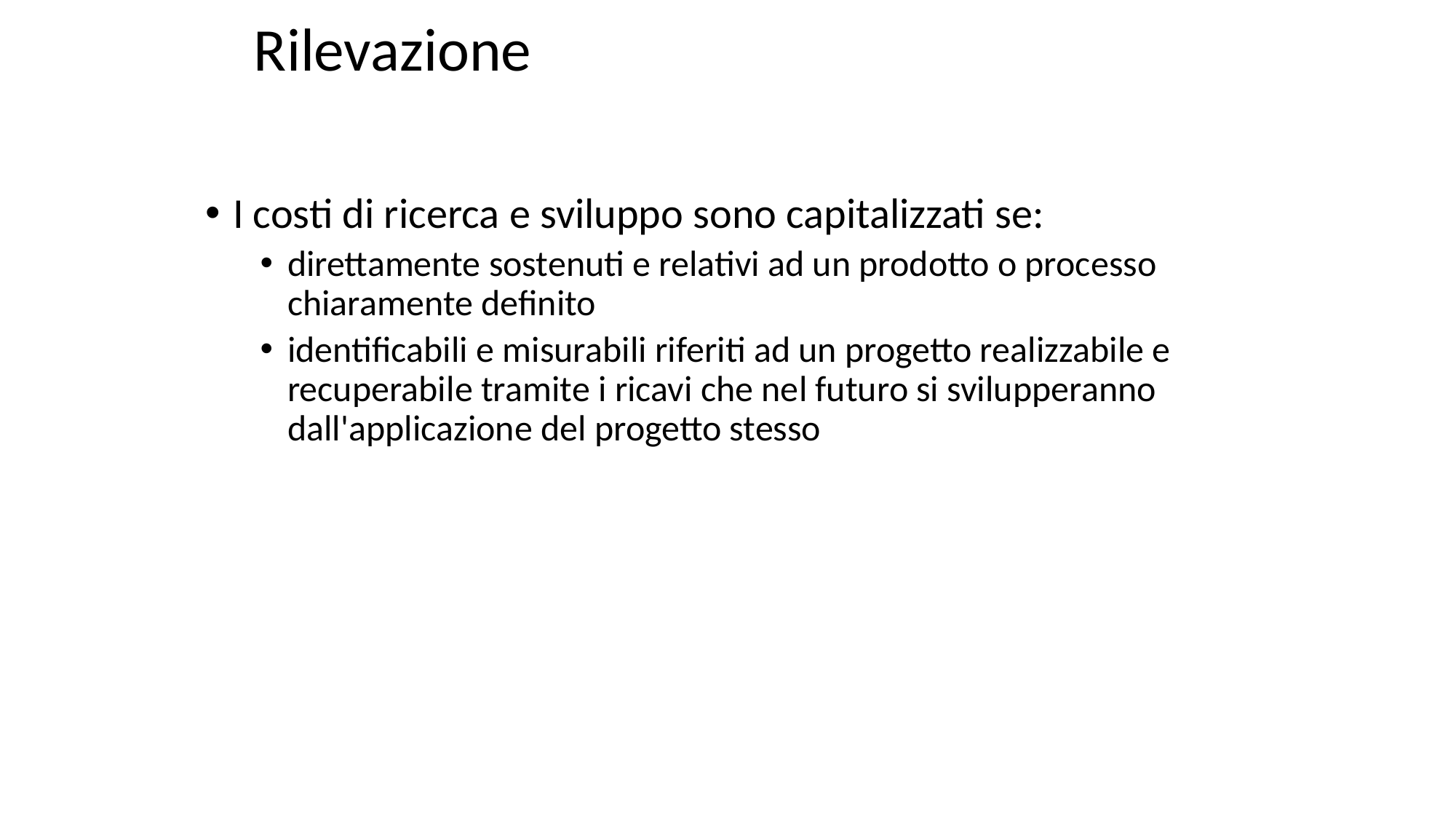

# Rilevazione
I costi di ricerca e sviluppo sono capitalizzati se:
direttamente sostenuti e relativi ad un prodotto o processo chiaramente definito
identificabili e misurabili riferiti ad un progetto realizzabile e recuperabile tramite i ricavi che nel futuro si svilupperanno dall'applicazione del progetto stesso